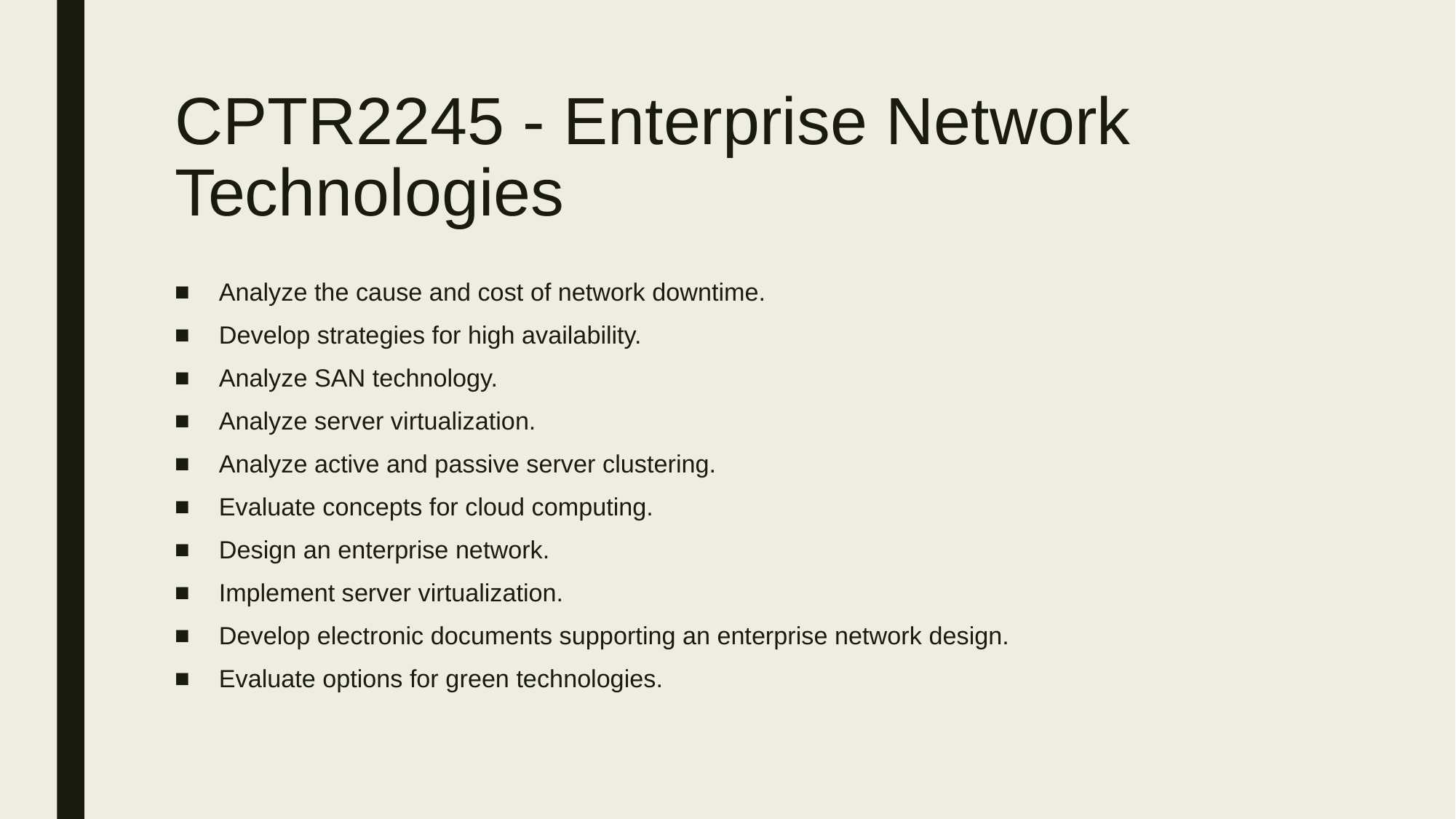

# CPTR2245 - Enterprise Network Technologies
Analyze the cause and cost of network downtime.
Develop strategies for high availability.
Analyze SAN technology.
Analyze server virtualization.
Analyze active and passive server clustering.
Evaluate concepts for cloud computing.
Design an enterprise network.
Implement server virtualization.
Develop electronic documents supporting an enterprise network design.
Evaluate options for green technologies.